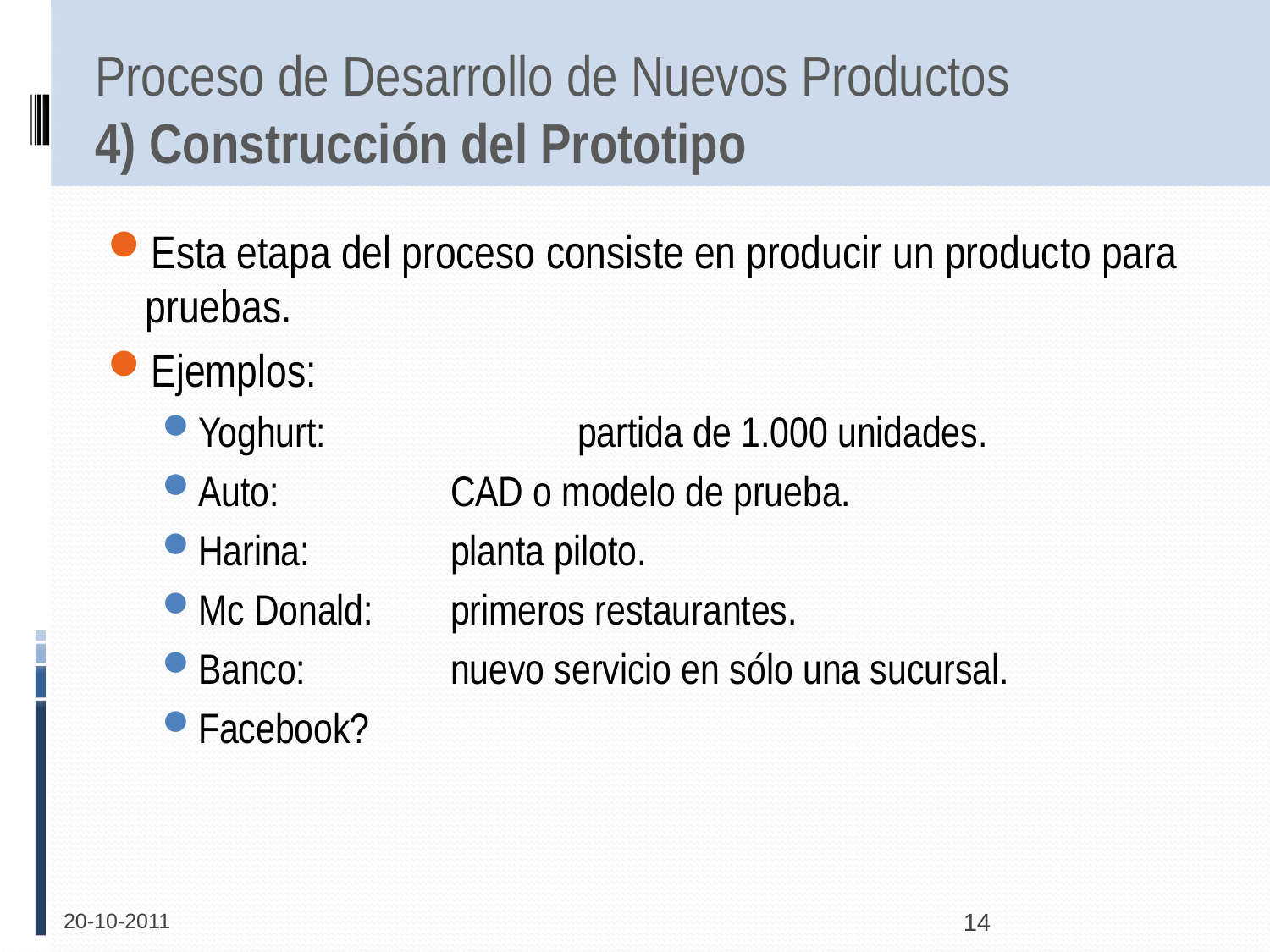

# Proceso de Desarrollo de Nuevos Productos 4) Construcción del Prototipo
Esta etapa del proceso consiste en producir un producto para pruebas.
Ejemplos:
Yoghurt:		partida de 1.000 unidades.
Auto:		CAD o modelo de prueba.
Harina:		planta piloto.
Mc Donald:	primeros restaurantes.
Banco:		nuevo servicio en sólo una sucursal.
Facebook?
20-10-2011
14